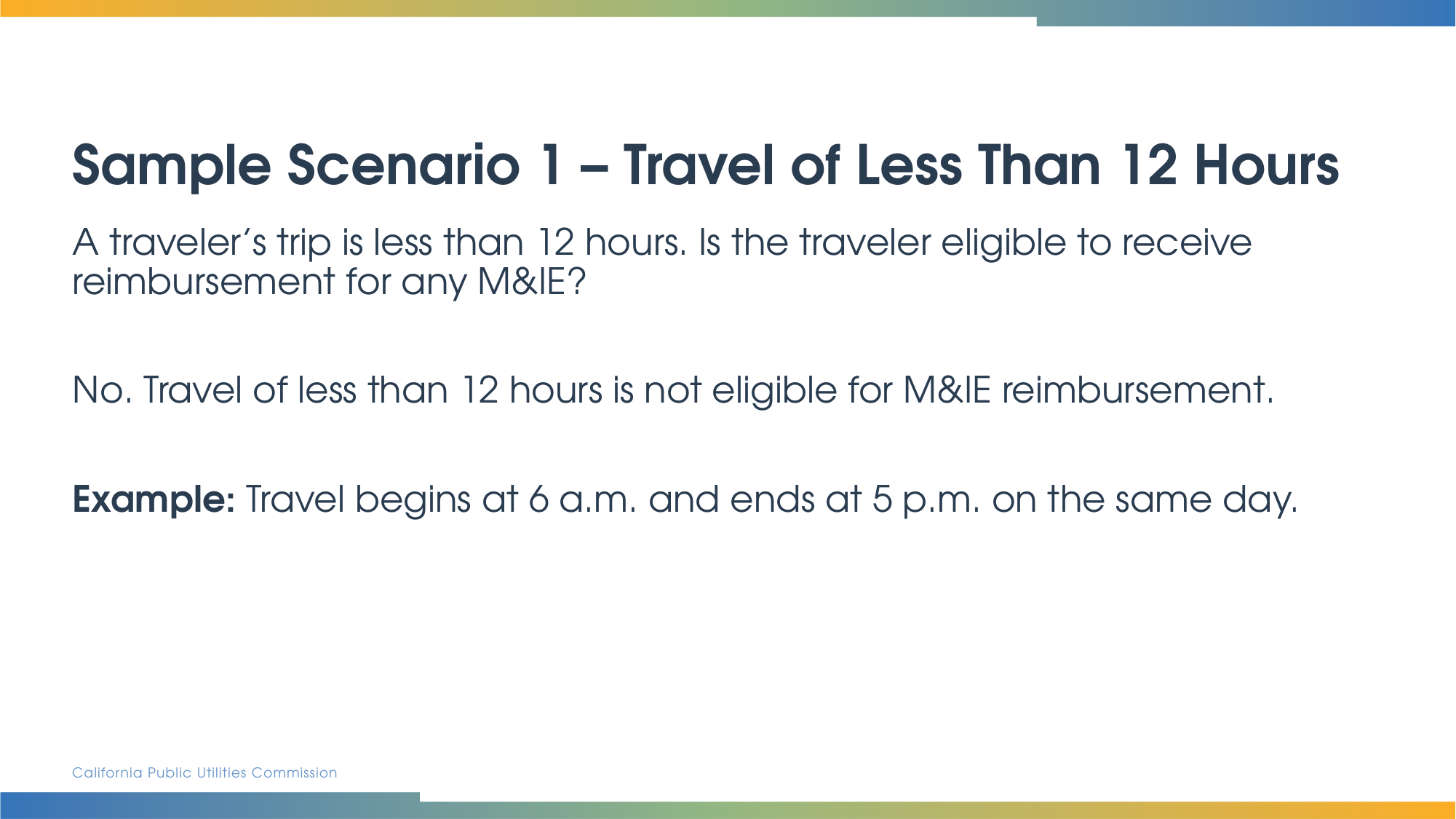

# Sample Scenario 1 – Travel of Less Than 12 Hours
A traveler’s trip is less than 12 hours. Is the traveler eligible to receive reimbursement for any M&IE?

No. Travel of less than 12 hours is not eligible for M&IE reimbursement.​

Example: Travel begins at 6 a.m. and ends at 5 p.m. on the same day.